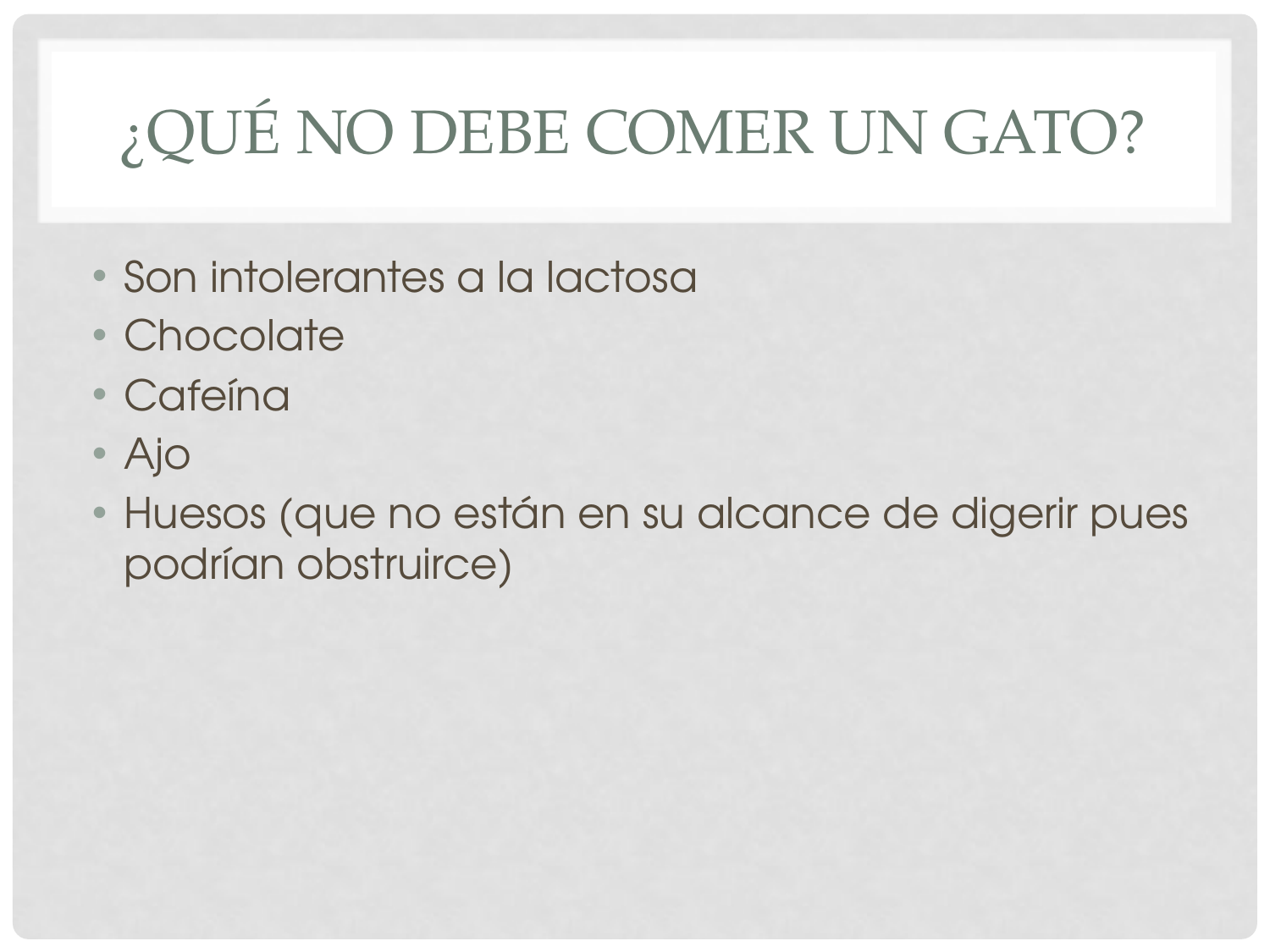

# ¿qué no debe comer un gato?
Son intolerantes a la lactosa
Chocolate
Cafeína
Ajo
Huesos (que no están en su alcance de digerir pues podrían obstruirce)